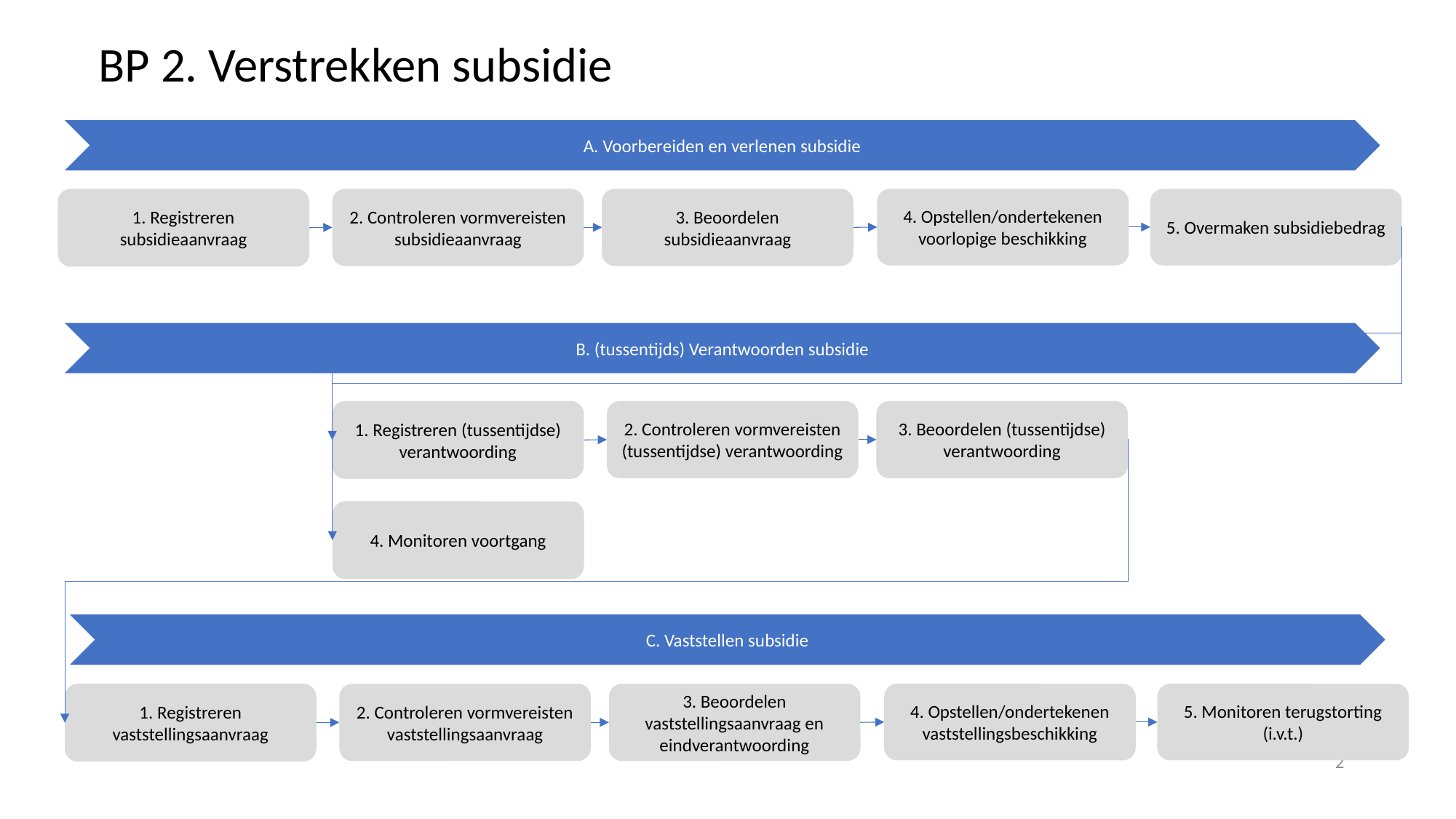

# BP 2. Verstrekken subsidie
A. Voorbereiden en verlenen subsidie
1. Registreren subsidieaanvraag
2. Controleren vormvereisten subsidieaanvraag
3. Beoordelen subsidieaanvraag
4. Opstellen/ondertekenen voorlopige beschikking
5. Overmaken subsidiebedrag
B. (tussentijds) Verantwoorden subsidie
1. Registreren (tussentijdse) verantwoording
2. Controleren vormvereisten (tussentijdse) verantwoording
3. Beoordelen (tussentijdse) verantwoording
4. Monitoren voortgang
C. Vaststellen subsidie
1. Registreren vaststellingsaanvraag
2. Controleren vormvereisten vaststellingsaanvraag
3. Beoordelen vaststellingsaanvraag en eindverantwoording
4. Opstellen/ondertekenen vaststellingsbeschikking
5. Monitoren terugstorting (i.v.t.)
2